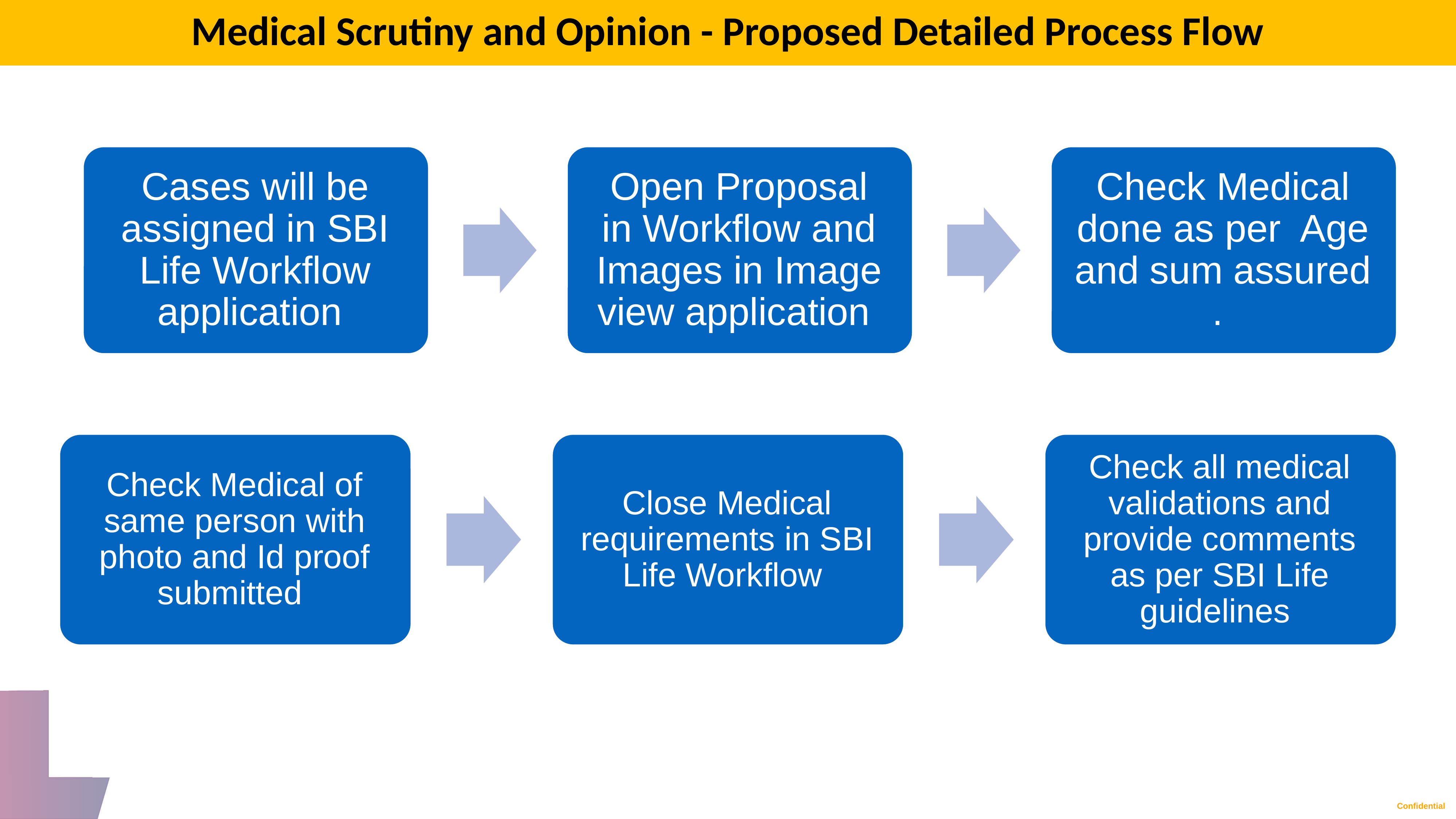

Medical Scrutiny and Opinion - Proposed Detailed Process Flow
Cases will be assigned in SBI Life Workflow application

Open Proposal in Workflow and Images in Image view application

Check Medical done as per  Age and sum assured .
Check Medical of same person with photo and Id proof submitted

Close Medical requirements in SBI Life Workflow

Check all medical validations and provide comments as per SBI Life guidelines